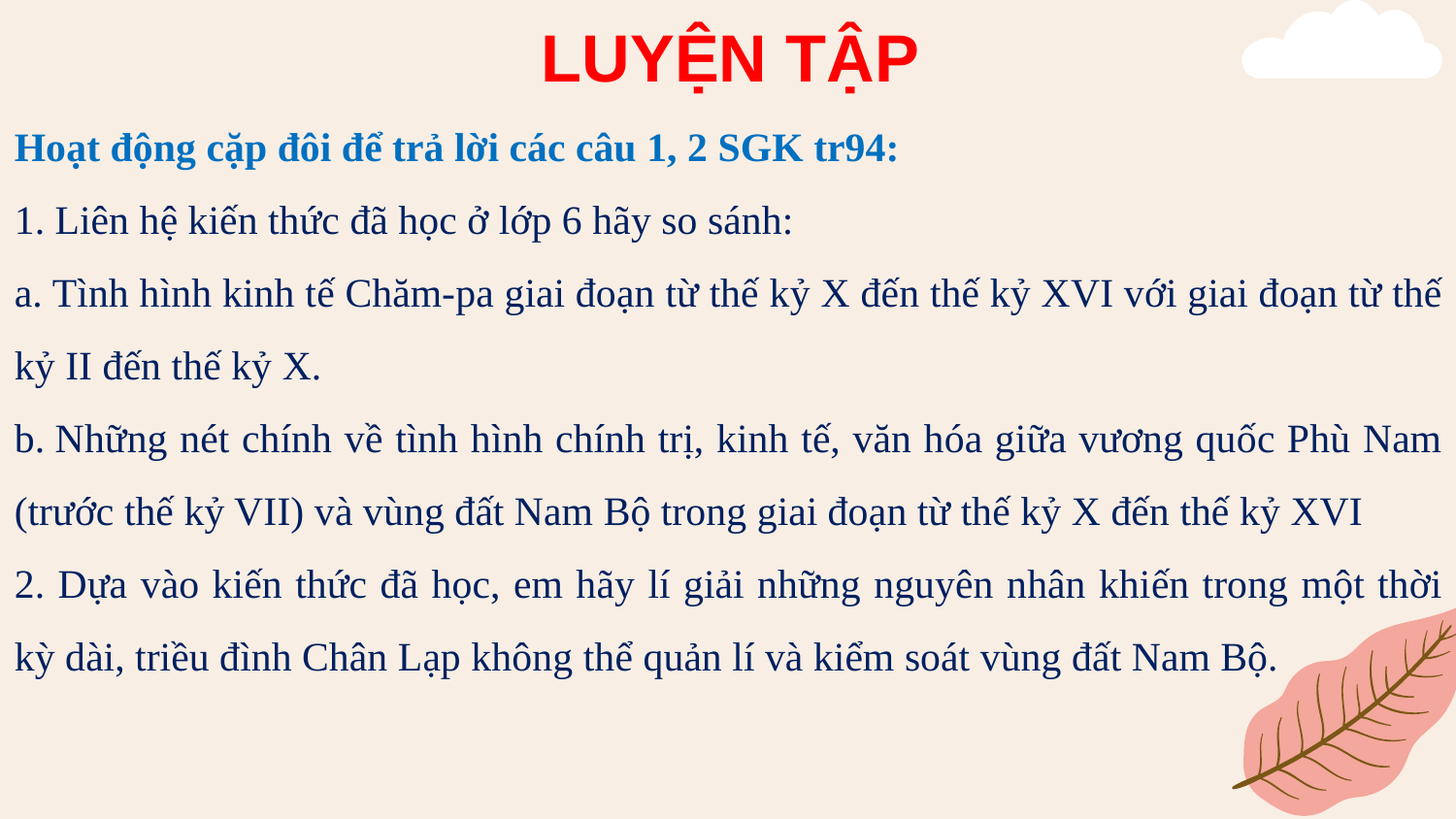

# LUYỆN TẬP
Hoạt động cặp đôi để trả lời các câu 1, 2 SGK tr94:
1. Liên hệ kiến thức đã học ở lớp 6 hãy so sánh:
a. Tình hình kinh tế Chăm-pa giai đoạn từ thế kỷ X đến thế kỷ XVI với giai đoạn từ thế kỷ II đến thế kỷ X.
b. Những nét chính về tình hình chính trị, kinh tế, văn hóa giữa vương quốc Phù Nam (trước thế kỷ VII) và vùng đất Nam Bộ trong giai đoạn từ thế kỷ X đến thế kỷ XVI
2. Dựa vào kiến thức đã học, em hãy lí giải những nguyên nhân khiến trong một thời kỳ dài, triều đình Chân Lạp không thể quản lí và kiểm soát vùng đất Nam Bộ.